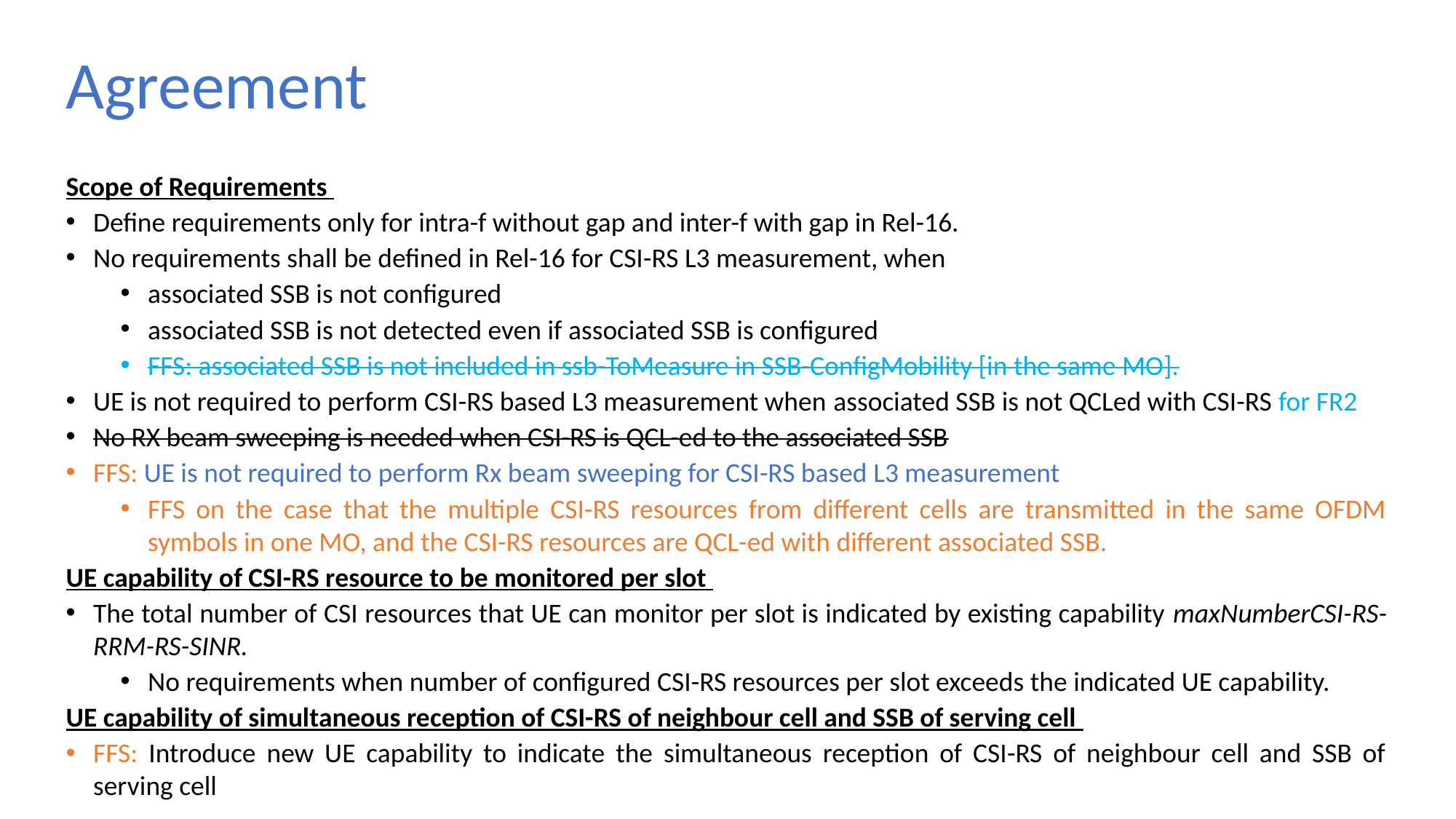

# Agreement
Scope of Requirements
Define requirements only for intra-f without gap and inter-f with gap in Rel-16.
No requirements shall be defined in Rel-16 for CSI-RS L3 measurement, when
associated SSB is not configured
associated SSB is not detected even if associated SSB is configured
FFS: associated SSB is not included in ssb-ToMeasure in SSB-ConfigMobility [in the same MO].
UE is not required to perform CSI-RS based L3 measurement when associated SSB is not QCLed with CSI-RS for FR2
No RX beam sweeping is needed when CSI-RS is QCL-ed to the associated SSB
FFS: UE is not required to perform Rx beam sweeping for CSI-RS based L3 measurement
FFS on the case that the multiple CSI-RS resources from different cells are transmitted in the same OFDM symbols in one MO, and the CSI-RS resources are QCL-ed with different associated SSB.
UE capability of CSI-RS resource to be monitored per slot
The total number of CSI resources that UE can monitor per slot is indicated by existing capability maxNumberCSI-RS-RRM-RS-SINR.
No requirements when number of configured CSI-RS resources per slot exceeds the indicated UE capability.
UE capability of simultaneous reception of CSI-RS of neighbour cell and SSB of serving cell
FFS: Introduce new UE capability to indicate the simultaneous reception of CSI-RS of neighbour cell and SSB of serving cell